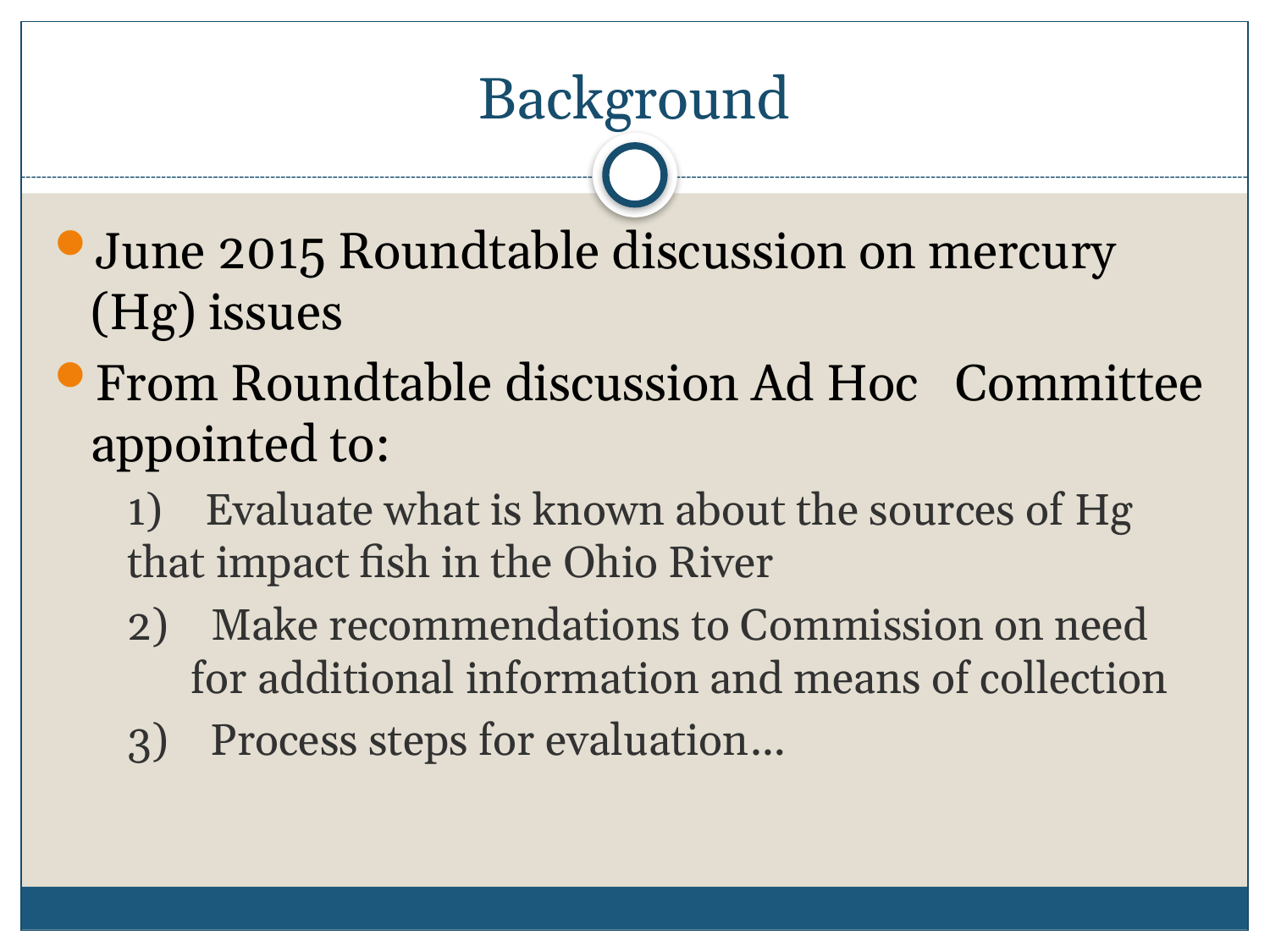

# Background
June 2015 Roundtable discussion on mercury (Hg) issues
From Roundtable discussion Ad Hoc   Committee appointed to:
	1)    Evaluate what is known about the sources of Hg that impact fish in the Ohio River
	2)    Make recommendations to Commission on need            for additional information and means of collection
	3)    Process steps for evaluation…